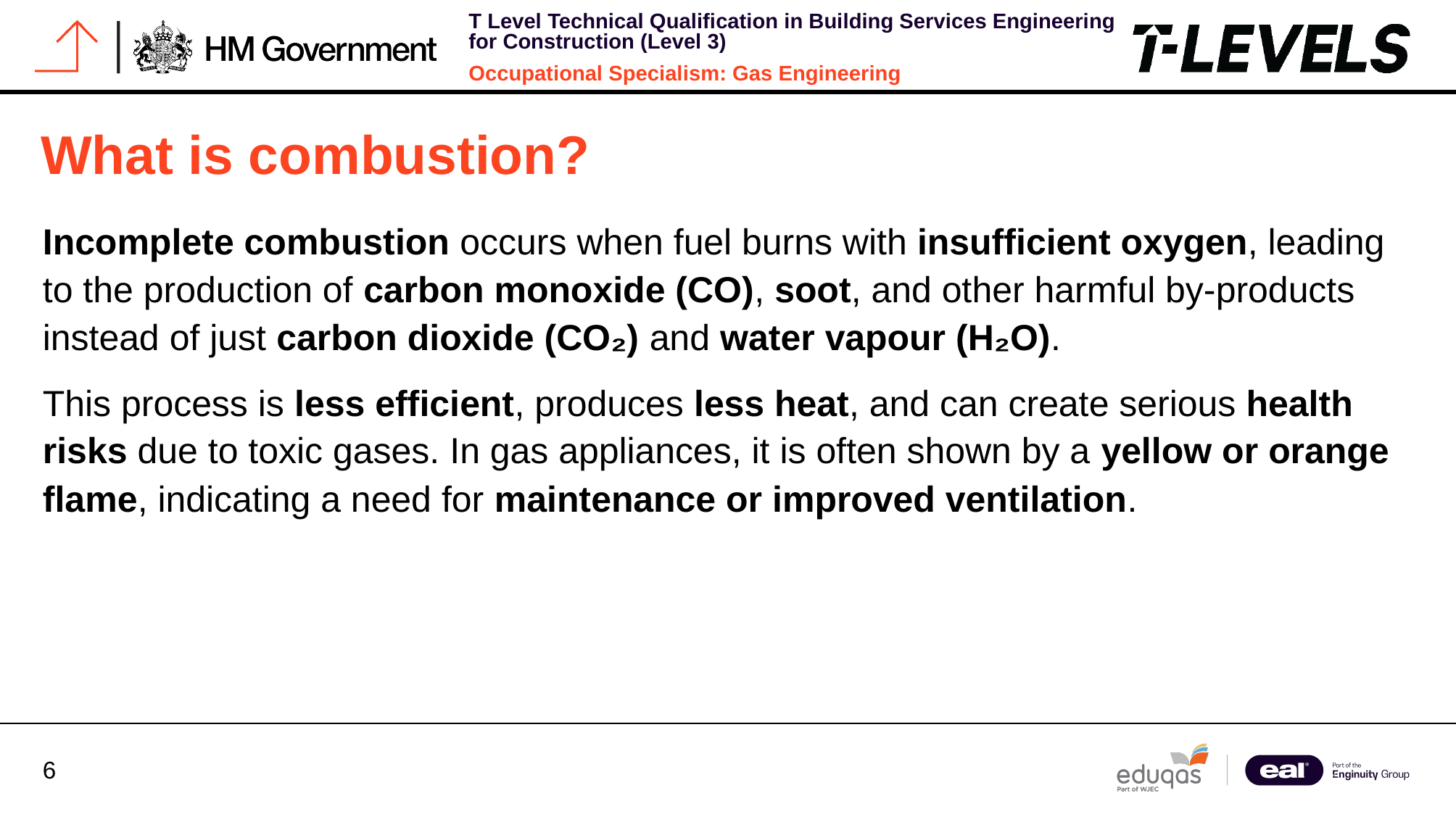

# What is combustion?
Incomplete combustion occurs when fuel burns with insufficient oxygen, leading to the production of carbon monoxide (CO), soot, and other harmful by-products instead of just carbon dioxide (CO₂) and water vapour (H₂O).
This process is less efficient, produces less heat, and can create serious health risks due to toxic gases. In gas appliances, it is often shown by a yellow or orange flame, indicating a need for maintenance or improved ventilation.